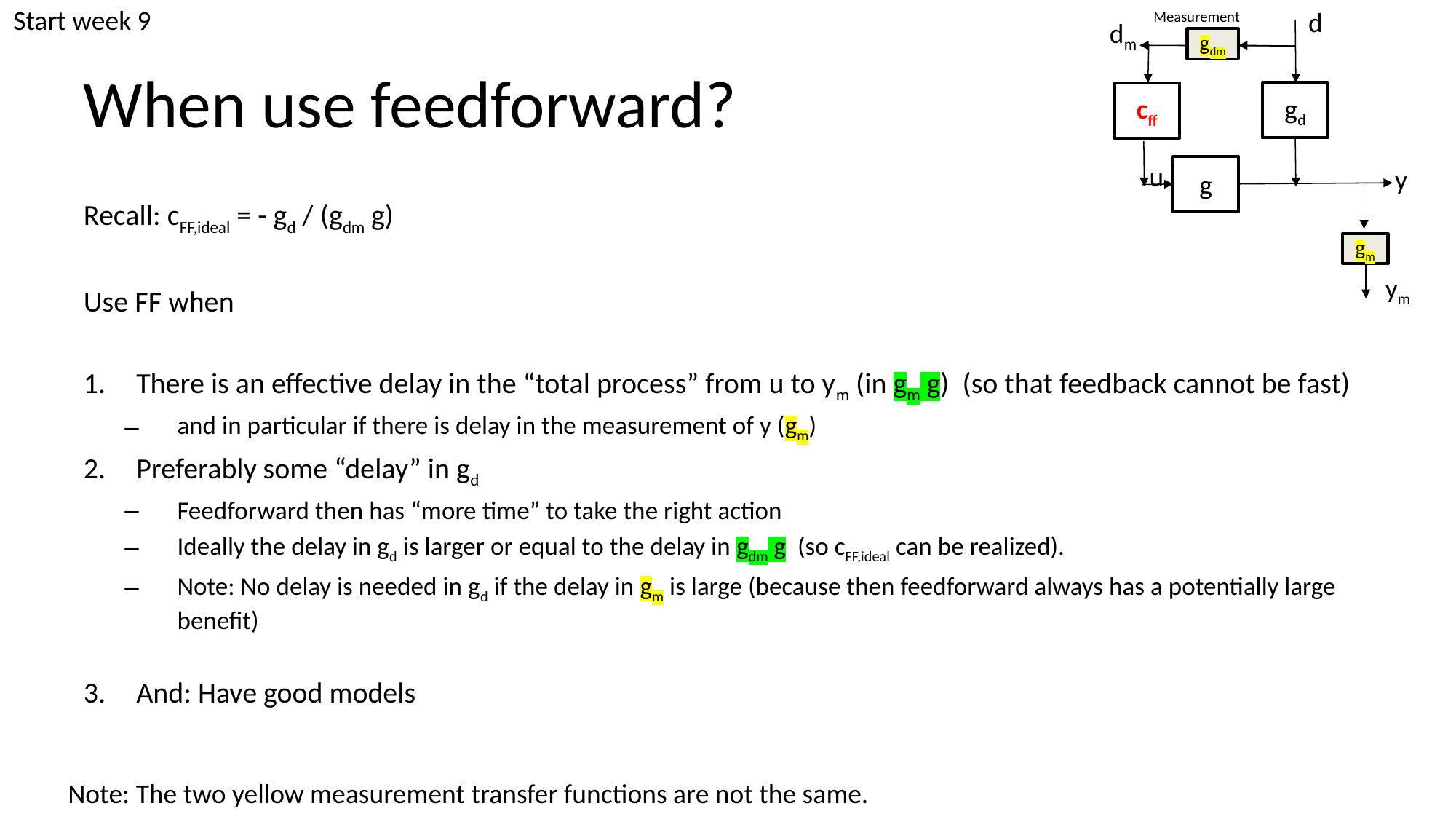

d
Measurement
dm
gdm
gd
cff
u
g
y
Start week 9
# When use feedforward?
Recall: cFF,ideal = - gd / (gdm g)

Use FF when

There is an effective delay in the “total process” from u to ym (in gm g)  (so that feedback cannot be fast)
and in particular if there is delay in the measurement of y (gm)
Preferably some “delay” in gd
Feedforward then has “more time” to take the right action
Ideally the delay in gd is larger or equal to the delay in gdm g  (so cFF,ideal can be realized).
Note: No delay is needed in gd if the delay in gm is large (because then feedforward always has a potentially large benefit)

And: Have good models

gm
ym
Note: The two yellow measurement transfer functions are not the same.